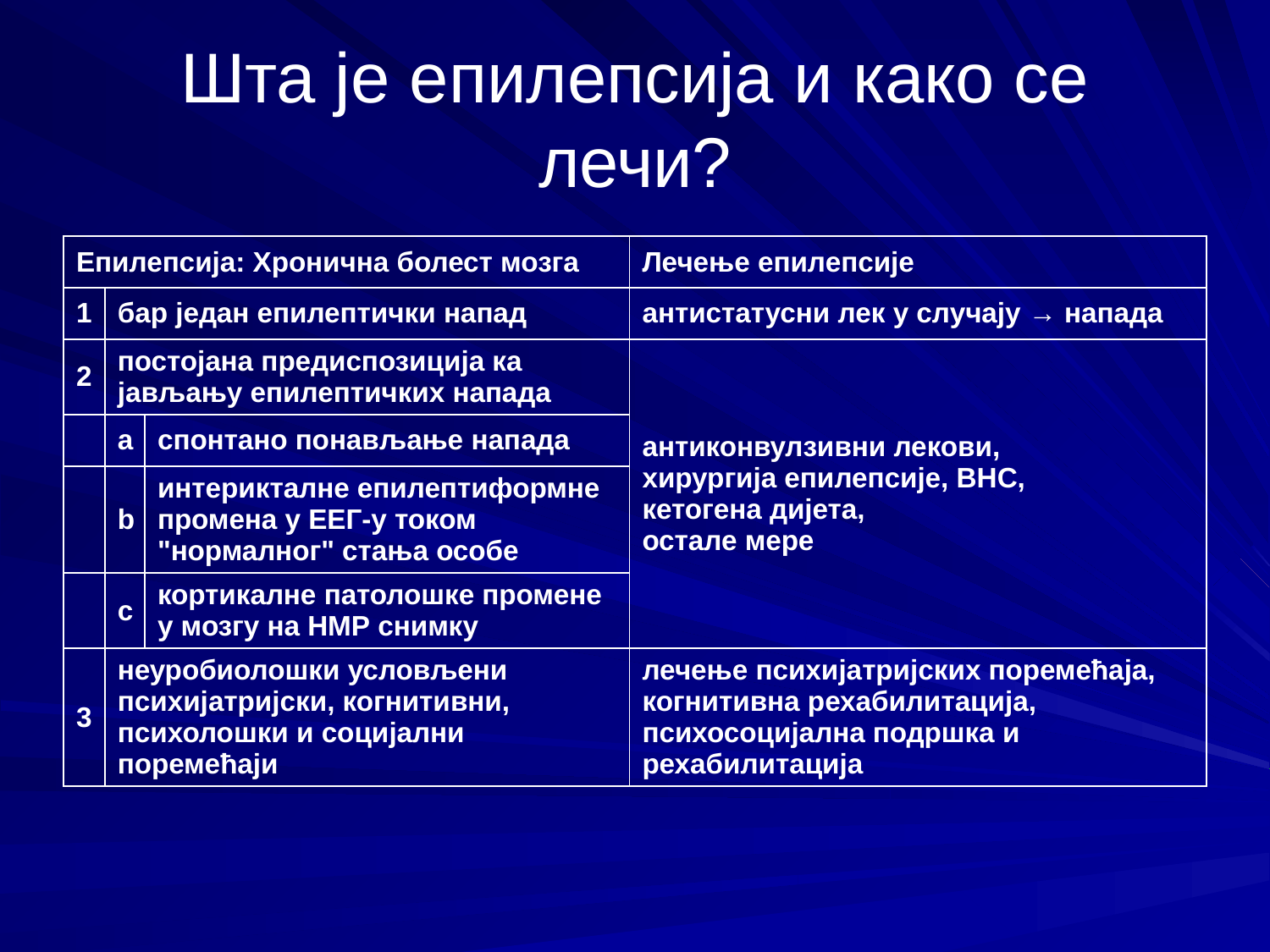

Шта је епилепсија и како се лечи?
| Епилепсија: Хронична болест мозга |  |  | Лечење епилепсије |
| --- | --- | --- | --- |
| 1 | бар један епилептички напад |  | антистатусни лек у случају → напада |
| 2 | постојана предиспозиција ка јављању епилептичких напада |  | антиконвулзивни лекови, хирургија епилепсије, ВНС, кетогена дијета, остале мере |
|  | a | спонтано понављање напада |  |
|  | b | интерикталне епилептиформне промена у ЕЕГ-у током "нормалног" стања особе |  |
|  | c | кортикалне патолошке промене у мозгу на НМР снимку |  |
| 3 | неуробиолошки условљени психијатријски, когнитивни, психолошки и социјални поремећаји |  | лечење психијатријских поремећаја, когнитивна рехабилитација, психосоцијална подршка и рехабилитација |